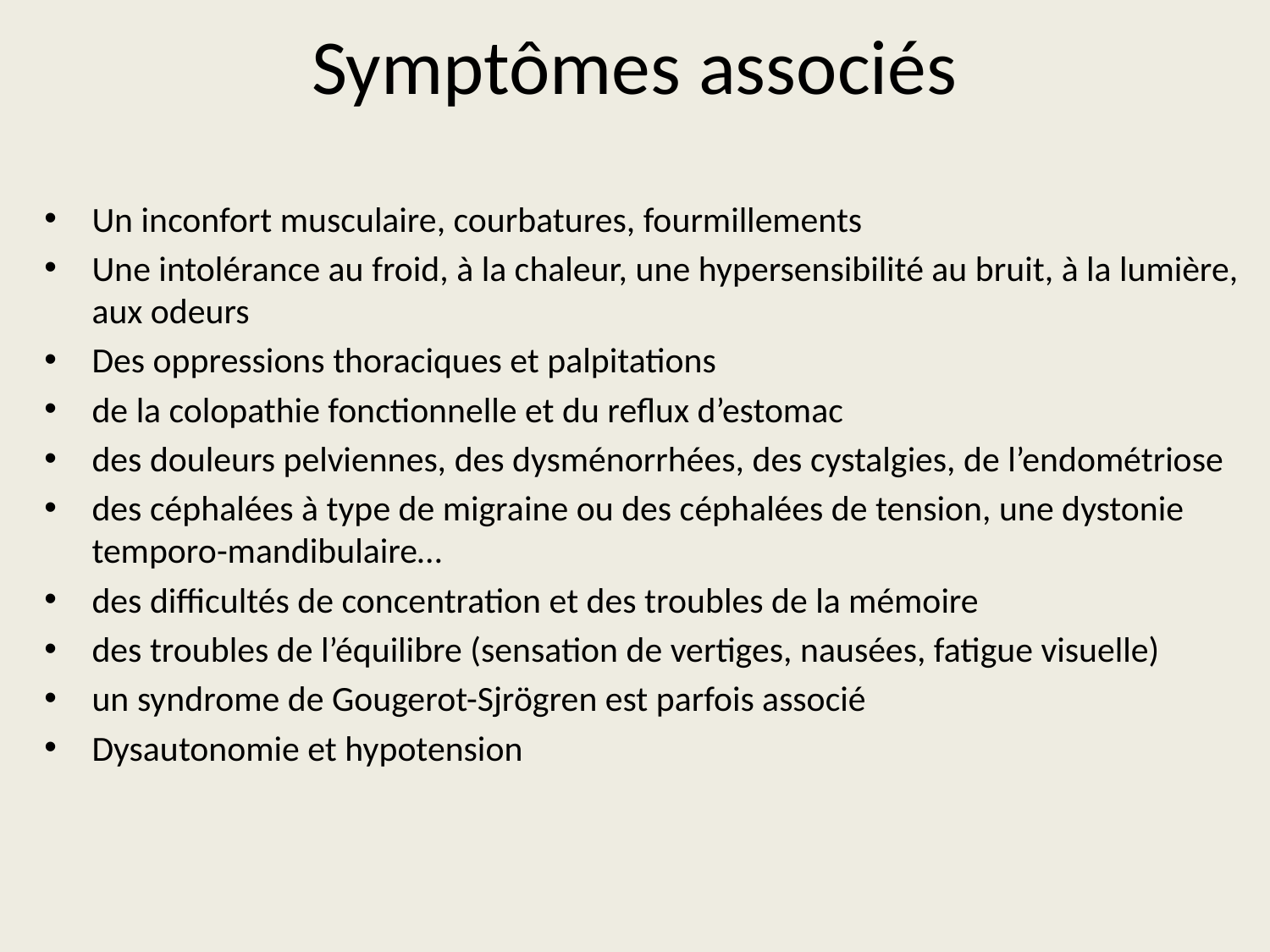

# Symptômes associés
Un inconfort musculaire, courbatures, fourmillements
Une intolérance au froid, à la chaleur, une hypersensibilité au bruit, à la lumière, aux odeurs
Des oppressions thoraciques et palpitations
de la colopathie fonctionnelle et du reflux d’estomac
des douleurs pelviennes, des dysménorrhées, des cystalgies, de l’endométriose
des céphalées à type de migraine ou des céphalées de tension, une dystonie temporo-mandibulaire…
des difficultés de concentration et des troubles de la mémoire
des troubles de l’équilibre (sensation de vertiges, nausées, fatigue visuelle)
un syndrome de Gougerot-Sjrögren est parfois associé
Dysautonomie et hypotension